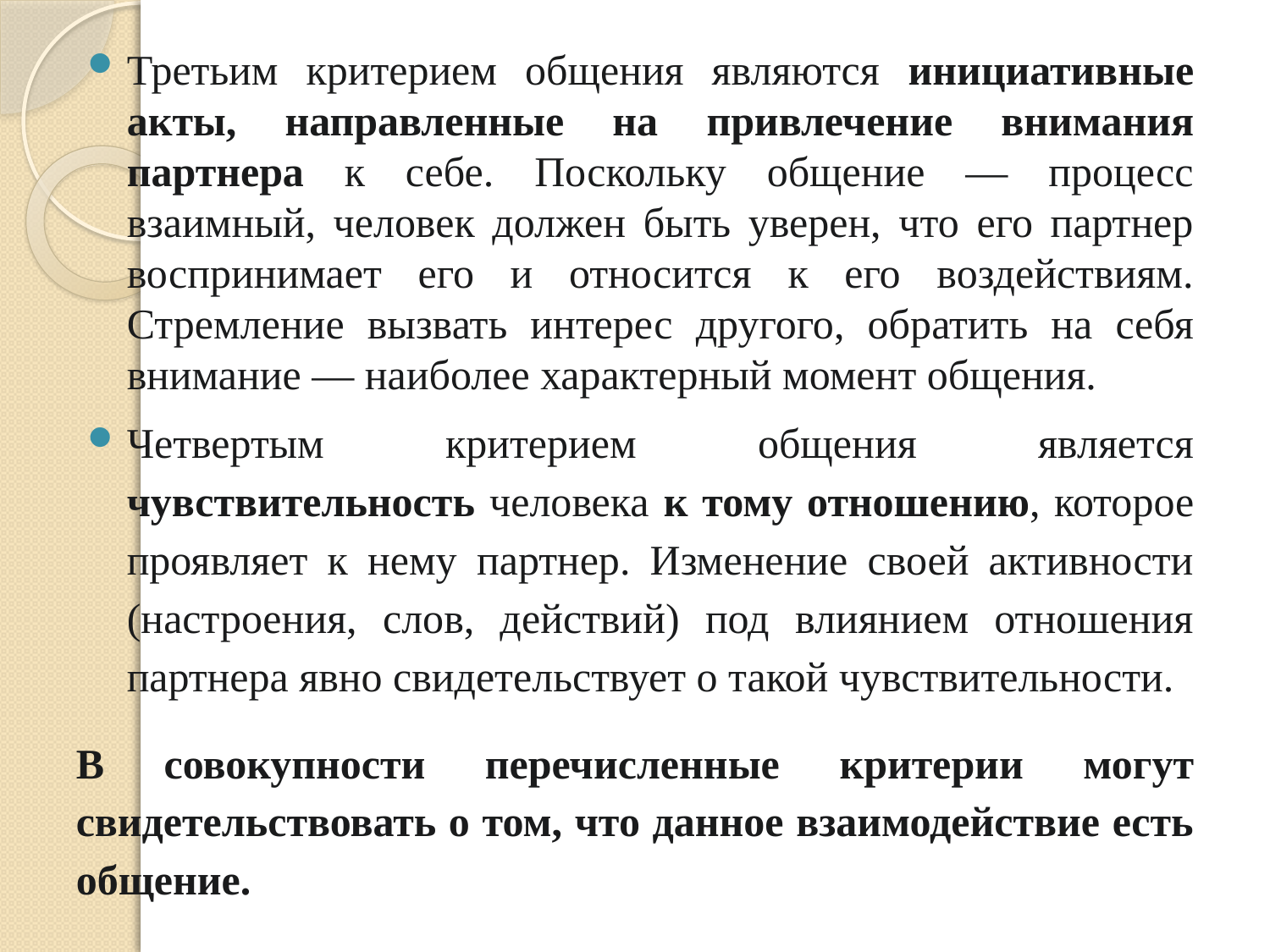

Третьим критерием общения являются инициативные акты, направленные на привлечение внимания партнера к себе. Поскольку общение — процесс взаимный, человек должен быть уверен, что его партнер воспринимает его и относится к его воздействиям. Стремление вызвать интерес другого, обратить на себя внимание — наиболее характерный момент общения.
Четвертым критерием общения является чувствительность человека к тому отношению, которое проявляет к нему партнер. Изменение своей активности (настроения, слов, действий) под влиянием отношения партнера явно свидетельствует о такой чувствительности.
В совокупности перечисленные критерии могут свидетельствовать о том, что данное взаимодействие есть общение.